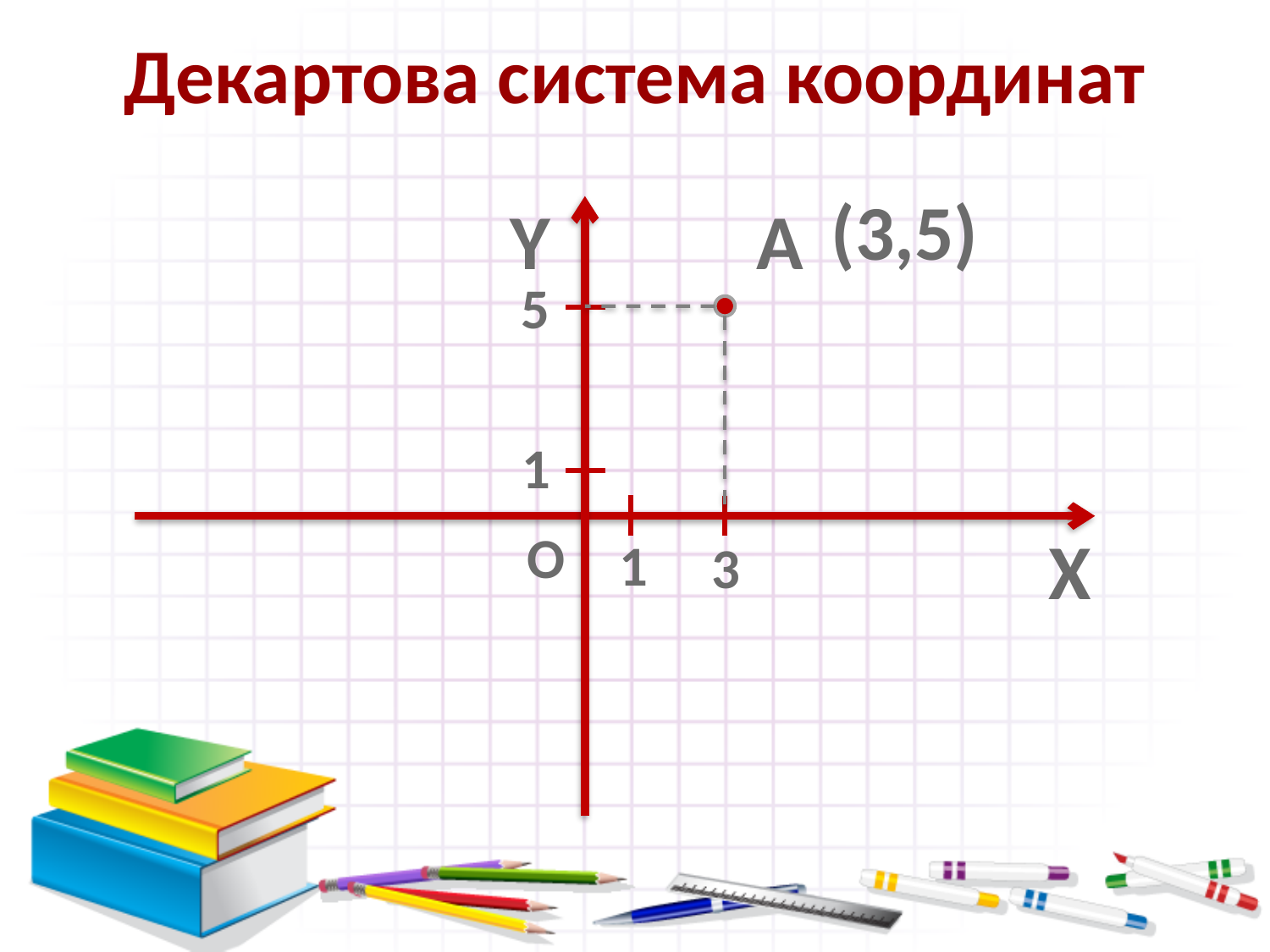

Декартова система координат

(3,5)
Y
А
5

1
О
Х
1
3